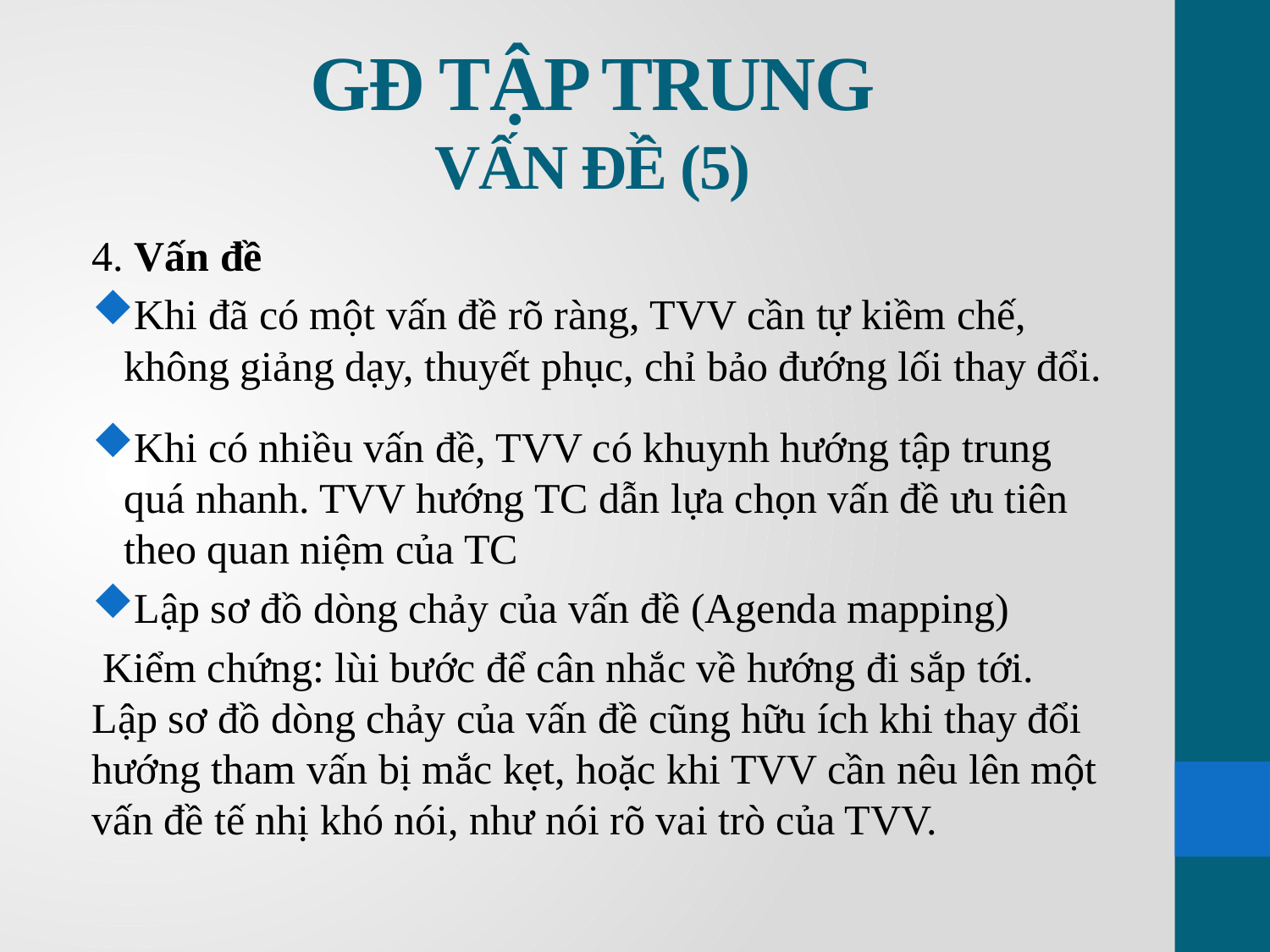

# GĐ TẬP TRUNG VẤN ĐỀ (5)
4. Vấn đề
Khi đã có một vấn đề rõ ràng, TVV cần tự kiềm chế, không giảng dạy, thuyết phục, chỉ bảo đướng lối thay đổi.

Khi có nhiều vấn đề, TVV có khuynh hướng tập trung quá nhanh. TVV hướng TC dẫn lựa chọn vấn đề ưu tiên theo quan niệm của TC
Lập sơ đồ dòng chảy của vấn đề (Agenda mapping)
 Kiểm chứng: lùi bước để cân nhắc về hướng đi sắp tới. Lập sơ đồ dòng chảy của vấn đề cũng hữu ích khi thay đổi hướng tham vấn bị mắc kẹt, hoặc khi TVV cần nêu lên một vấn đề tế nhị khó nói, như nói rõ vai trò của TVV.